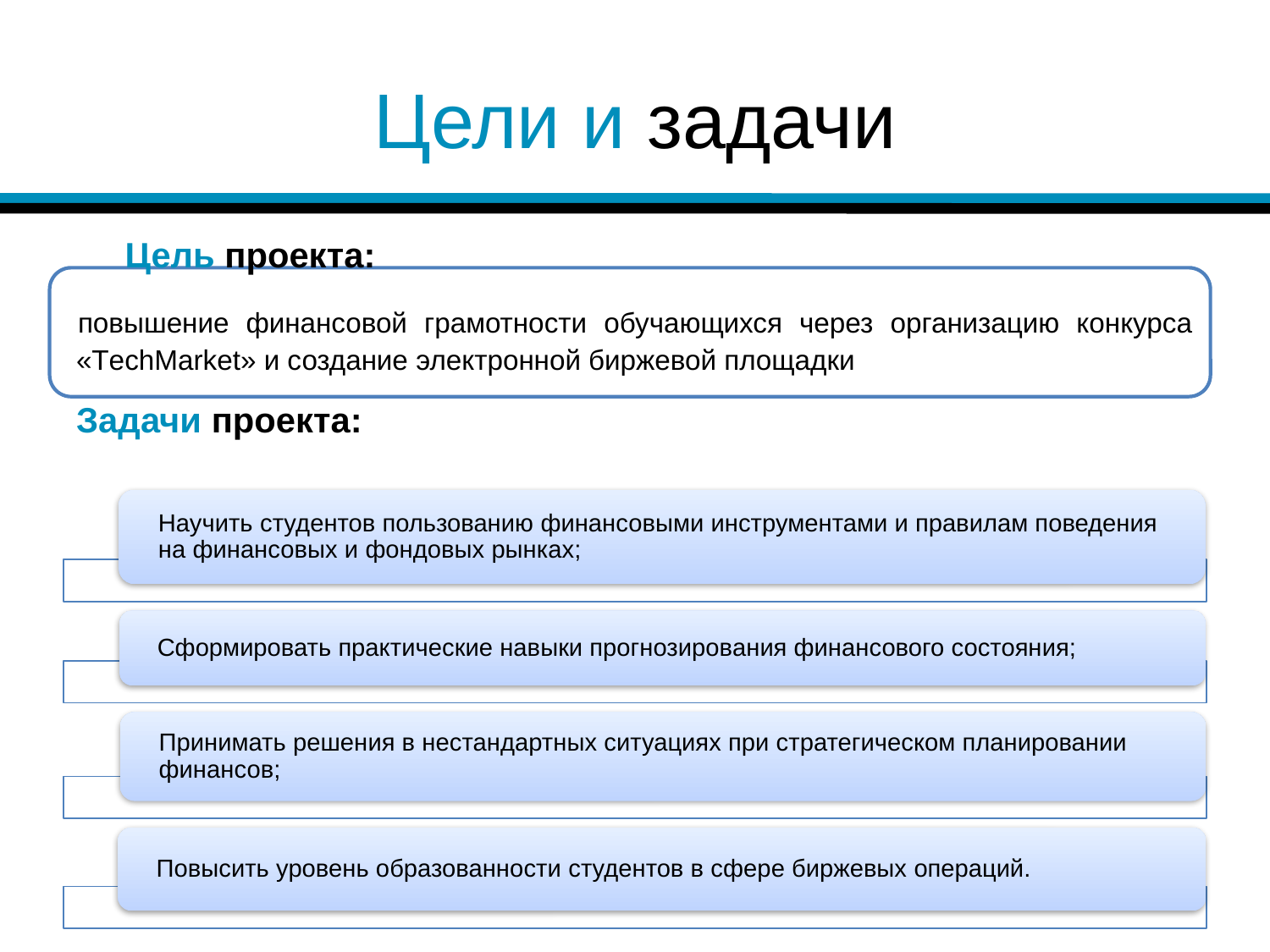

# Цели и задачи
     Цель проекта:
повышение финансовой грамотности обучающихся через организацию конкурса «TechMarket» и создание электронной биржевой площадки
Задачи проекта:

Научить студентов пользованию финансовыми инструментами и правилам поведения на финансовых и фондовых рынках;
Сформировать практические навыки прогнозирования финансового состояния;
Принимать решения в нестандартных ситуациях при стратегическом планировании финансов;
Повысить уровень образованности студентов в сфере биржевых операций.